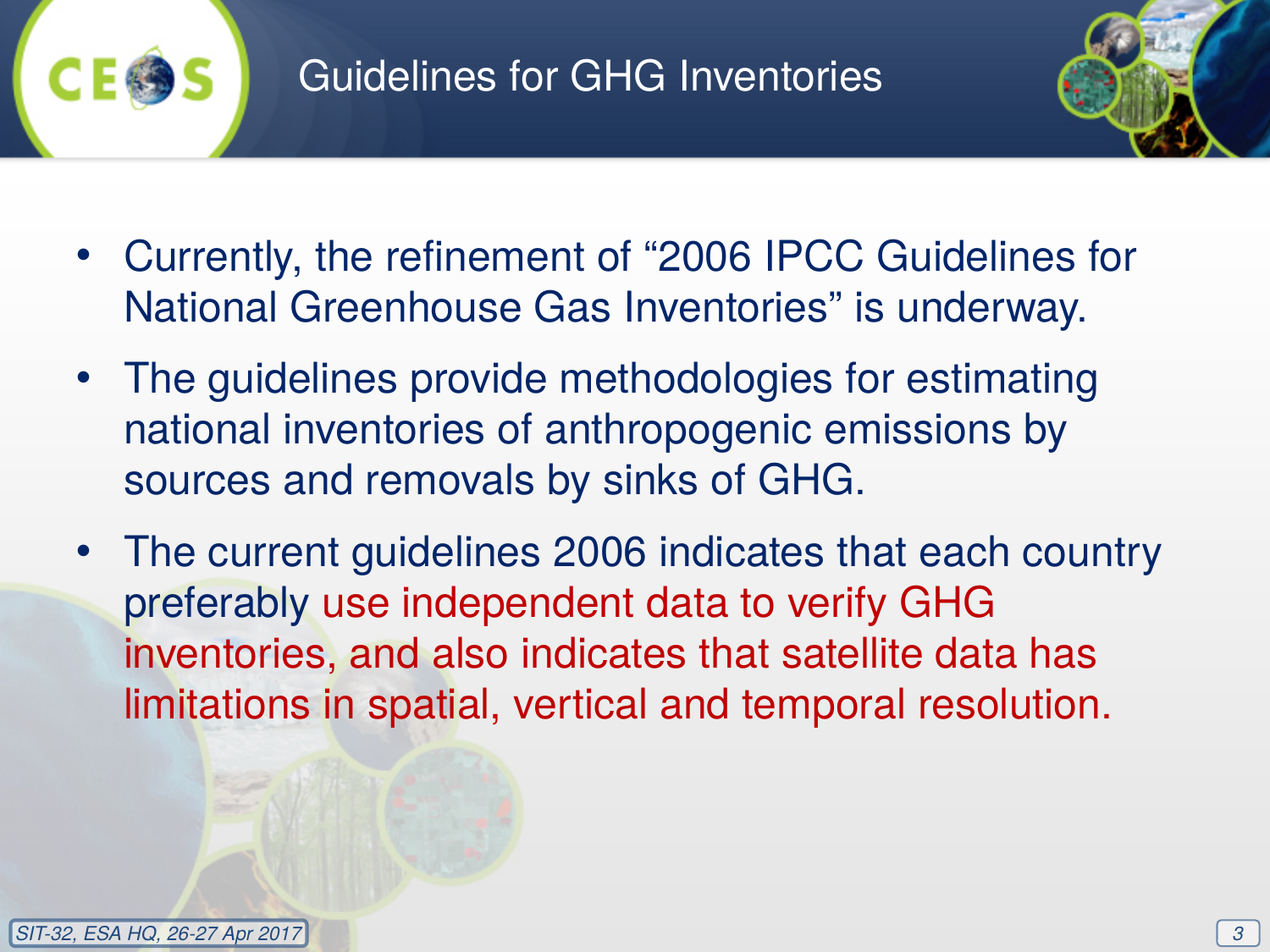

Guidelines for GHG Inventories
Currently, the refinement of “2006 IPCC Guidelines for National Greenhouse Gas Inventories” is underway.
The guidelines provide methodologies for estimating national inventories of anthropogenic emissions by sources and removals by sinks of GHG.
The current guidelines 2006 indicates that each country preferably use independent data to verify GHG inventories, and also indicates that satellite data has limitations in spatial, vertical and temporal resolution.
3